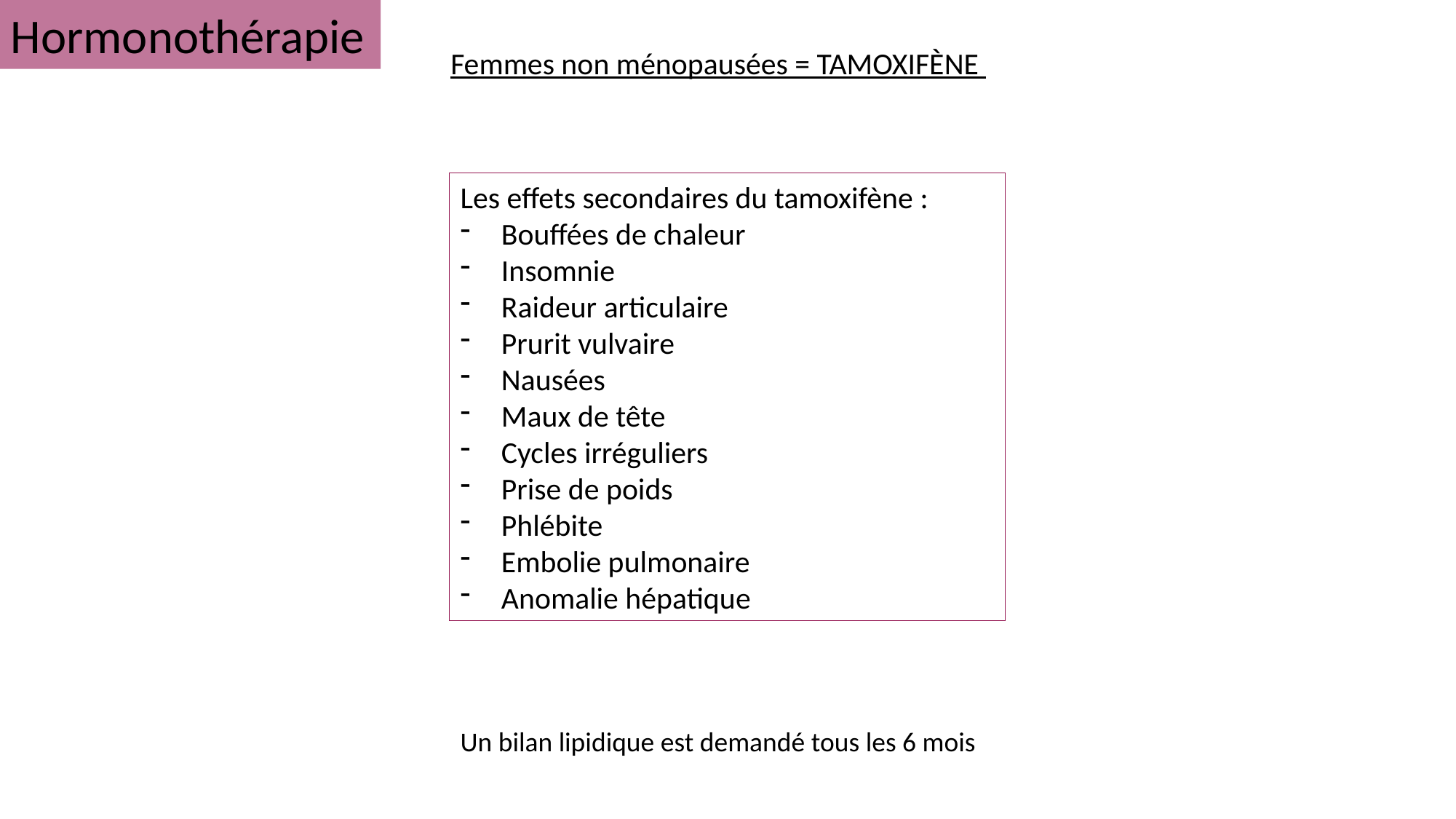

Hormonothérapie
Femmes non ménopausées = TAMOXIFÈNE
Les effets secondaires du tamoxifène :
Bouffées de chaleur
Insomnie
Raideur articulaire
Prurit vulvaire
Nausées
Maux de tête
Cycles irréguliers
Prise de poids
Phlébite
Embolie pulmonaire
Anomalie hépatique

Un bilan lipidique est demandé tous les 6 mois